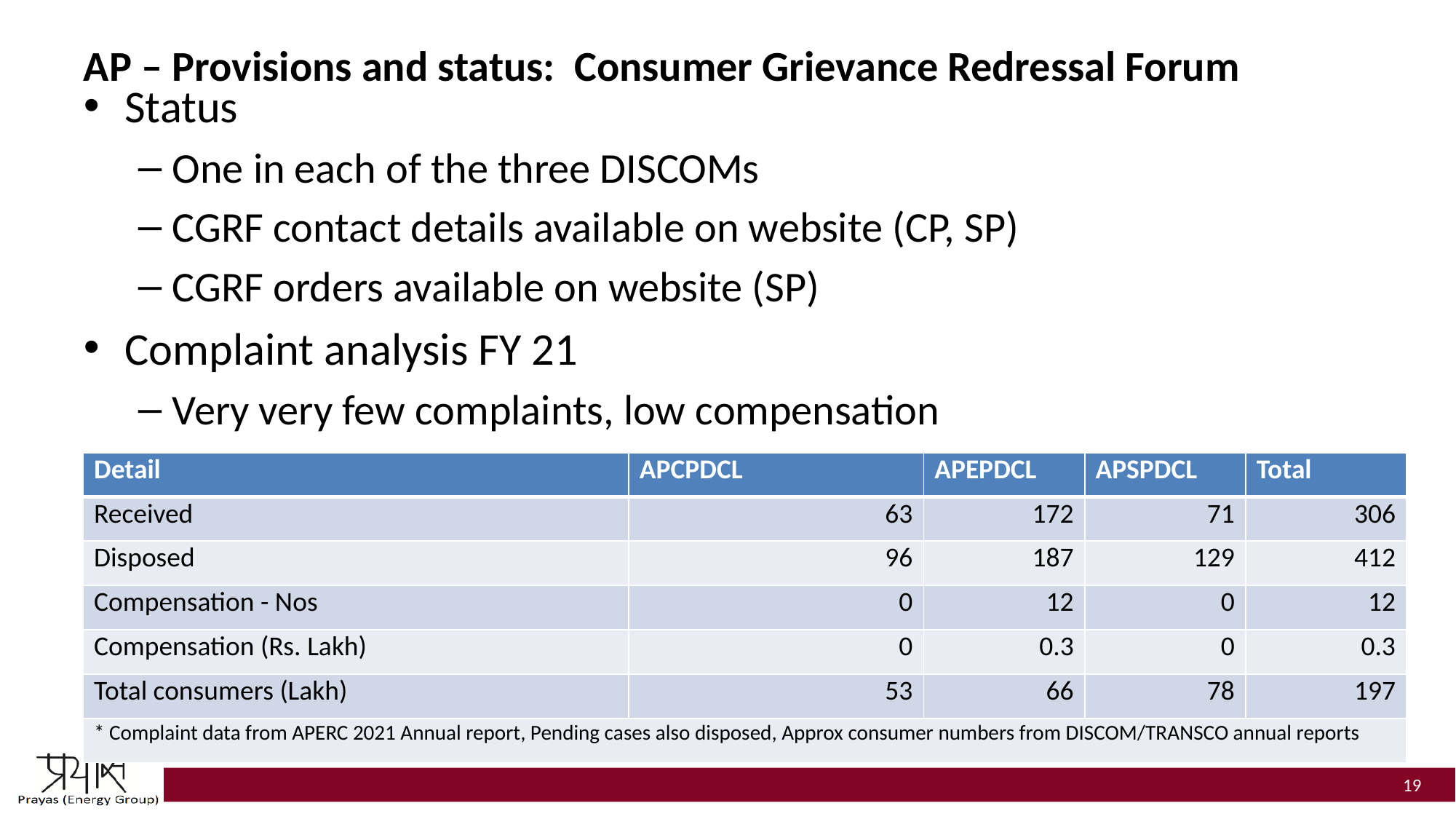

# AP – Provisions and status:  Consumer Grievance Redressal Forum
Status
One in each of the three DISCOMs
CGRF contact details available on website (CP, SP)
CGRF orders available on website (SP)
Complaint analysis FY 21
Very very few complaints, low compensation

| Detail | APCPDCL | APEPDCL | APSPDCL | Total |
| --- | --- | --- | --- | --- |
| Received | 63 | 172 | 71 | 306 |
| Disposed | 96 | 187 | 129 | 412 |
| Compensation - Nos | 0 | 12 | 0 | 12 |
| Compensation (Rs. Lakh) | 0 | 0.3 | 0 | 0.3 |
| Total consumers (Lakh) | 53 | 66 | 78 | 197 |
| \* Complaint data from APERC 2021 Annual report, Pending cases also disposed, Approx consumer numbers from DISCOM/TRANSCO annual reports |  |  |  |  |
19